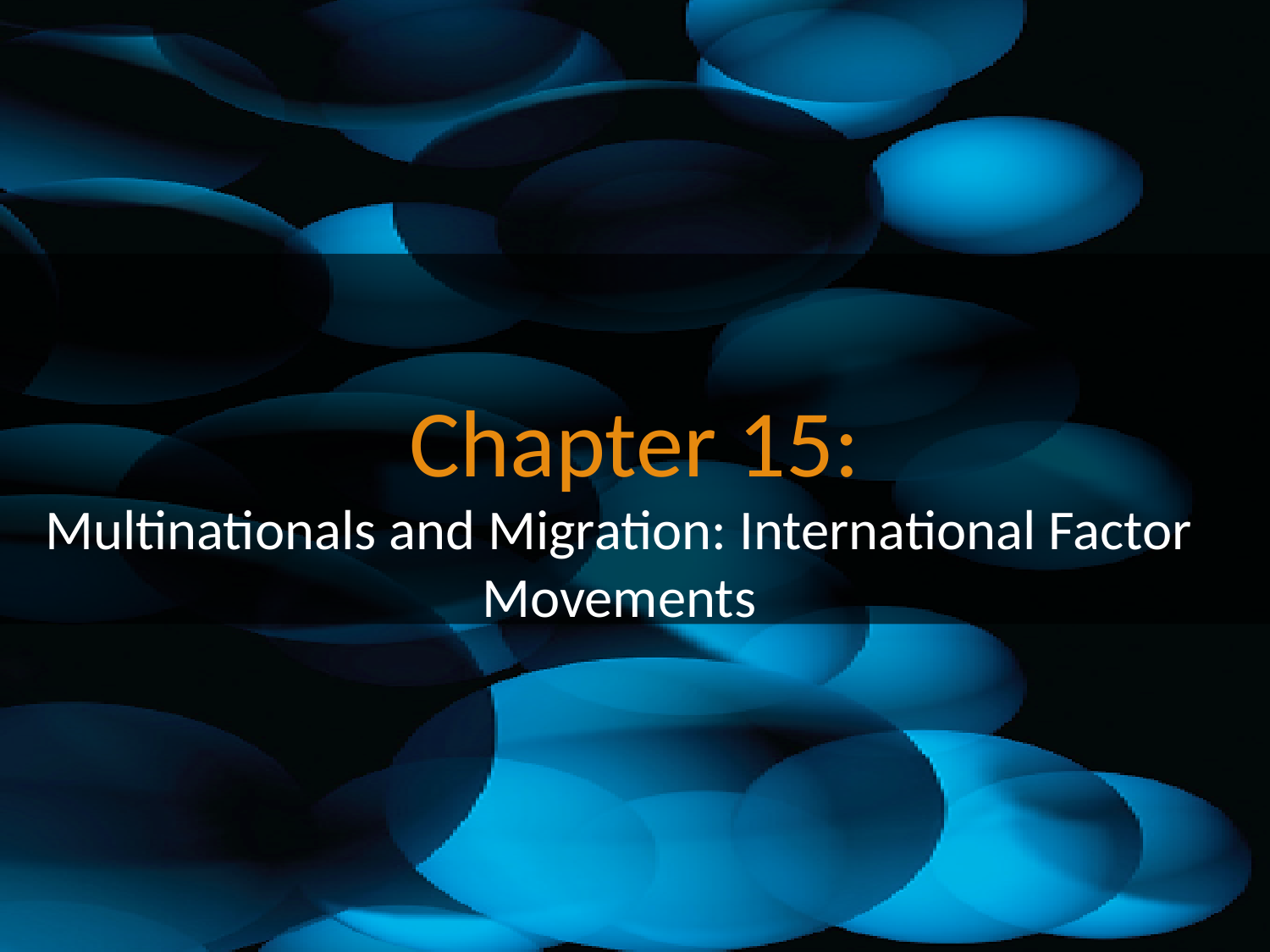

# Chapter 15:
Multinationals and Migration: International Factor Movements